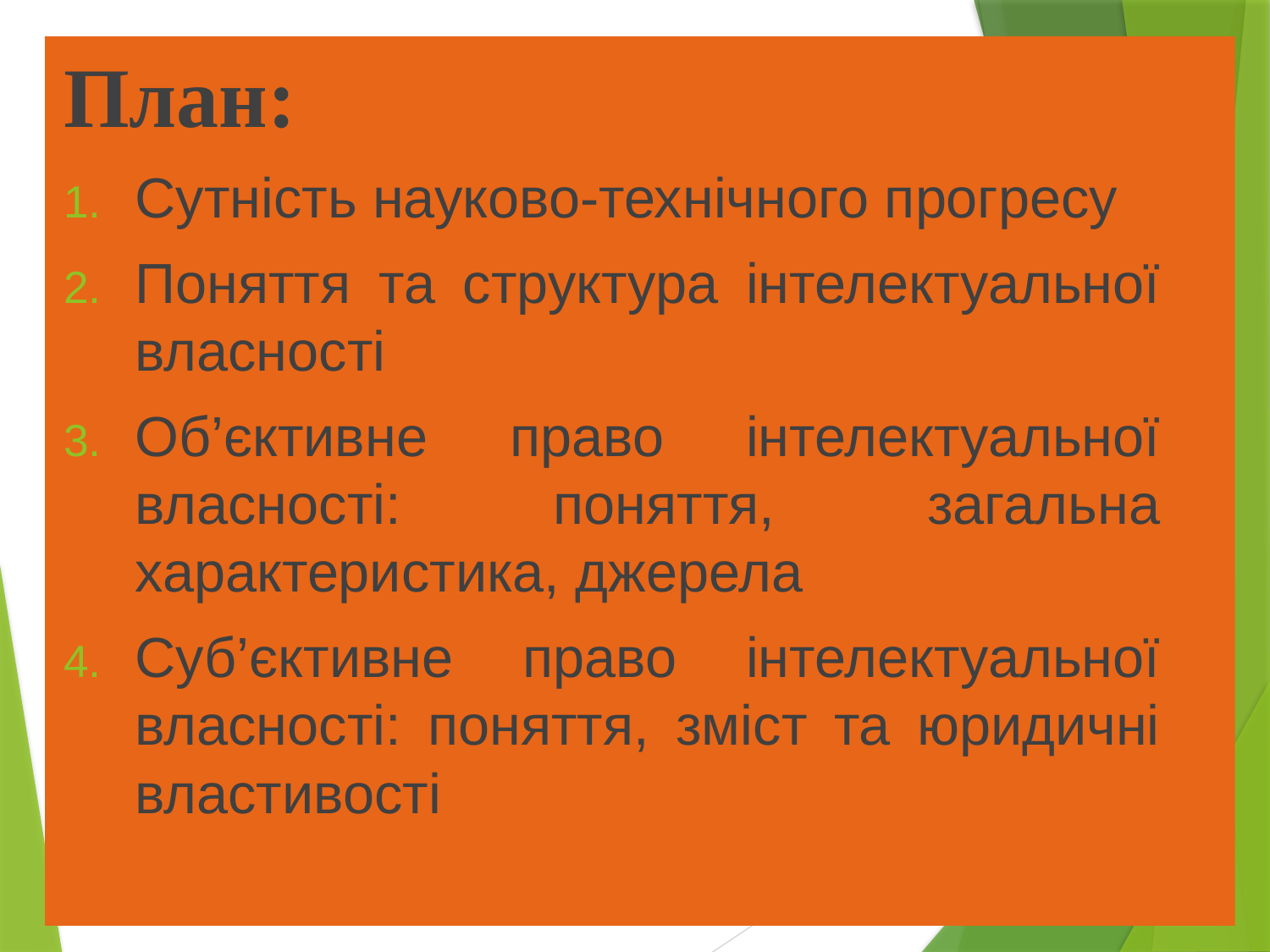

План:
Сутність науково-технічного прогресу
Поняття та структура інтелектуальної власності
Об’єктивне право інтелектуальної власності: поняття, загальна характеристика, джерела
Суб’єктивне право інтелектуальної власності: поняття, зміст та юридичні властивості